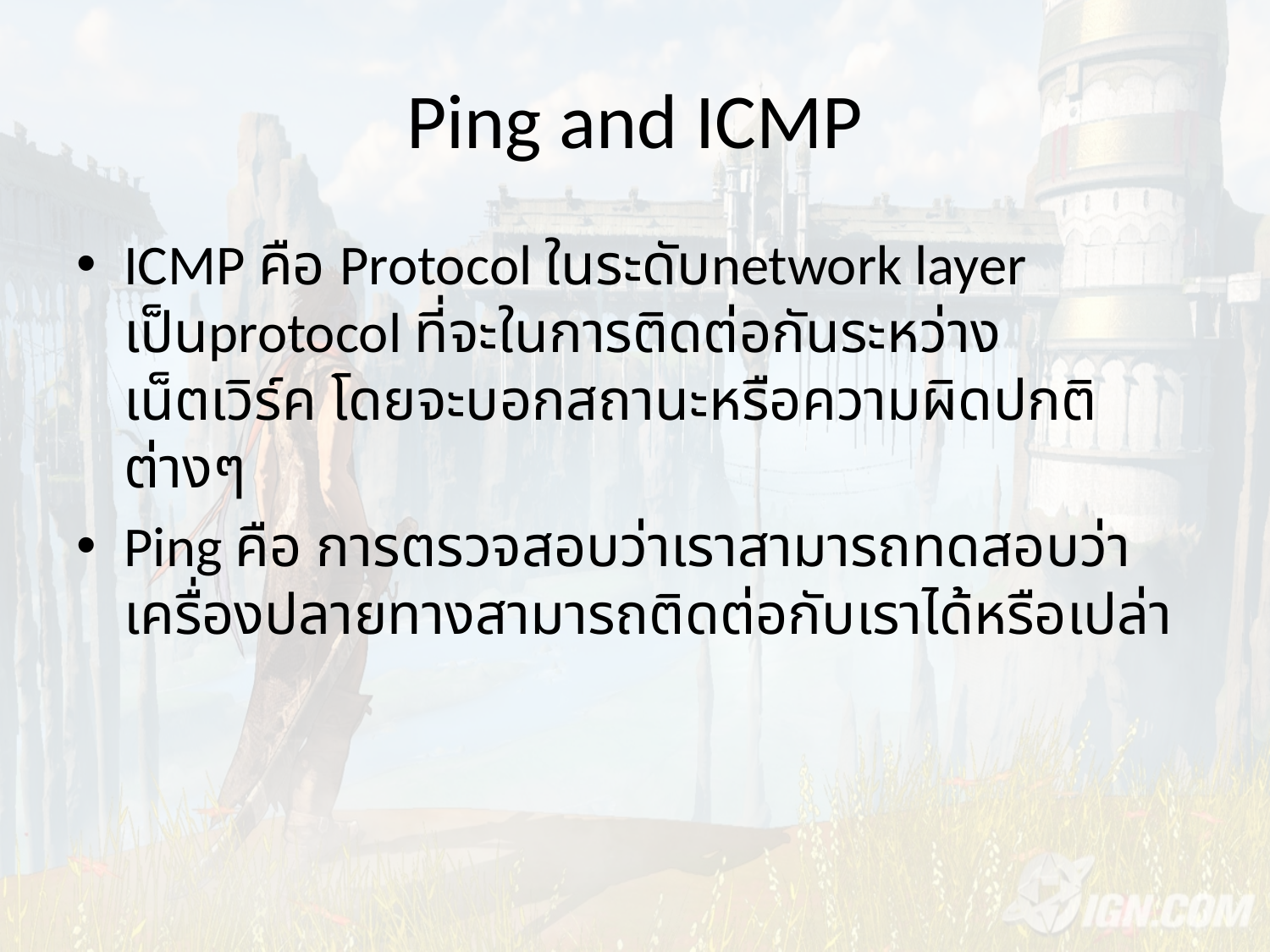

# Ping and ICMP
ICMP คือ Protocol ในระดับnetwork layer เป็นprotocol ที่จะในการติดต่อกันระหว่างเน็ตเวิร์ค โดยจะบอกสถานะหรือความผิดปกติต่างๆ
Ping คือ การตรวจสอบว่าเราสามารถทดสอบว่าเครื่องปลายทางสามารถติดต่อกับเราได้หรือเปล่า